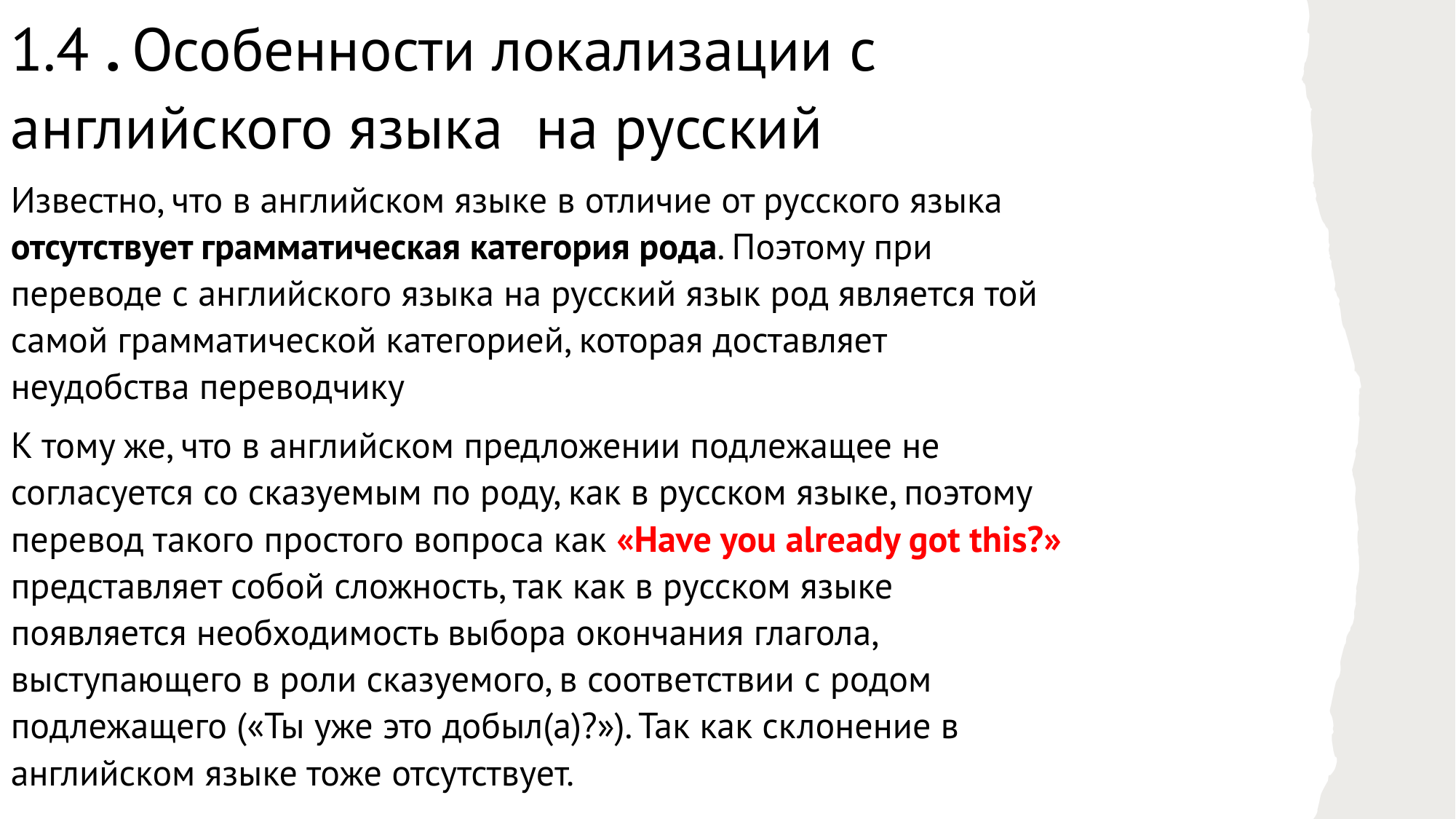

1.4 . Особенности локализации с английского языка  на русский
Известно, что в английском языке в отличие от русского языка отсутствует грамматическая категория рода. Поэтому при переводе с английского языка на русский язык род является той самой грамматической категорией, которая доставляет неудобства переводчику
К тому же, что в английском предложении подлежащее не согласуется со сказуемым по роду, как в русском языке, поэтому перевод такого простого вопроса как «Have you already got this?» представляет собой сложность, так как в русском языке появляется необходимость выбора окончания глагола, выступающего в роли сказуемого, в соответствии с родом подлежащего («Ты уже это добыл(а)?»). Так как склонение в английском языке тоже отсутствует.